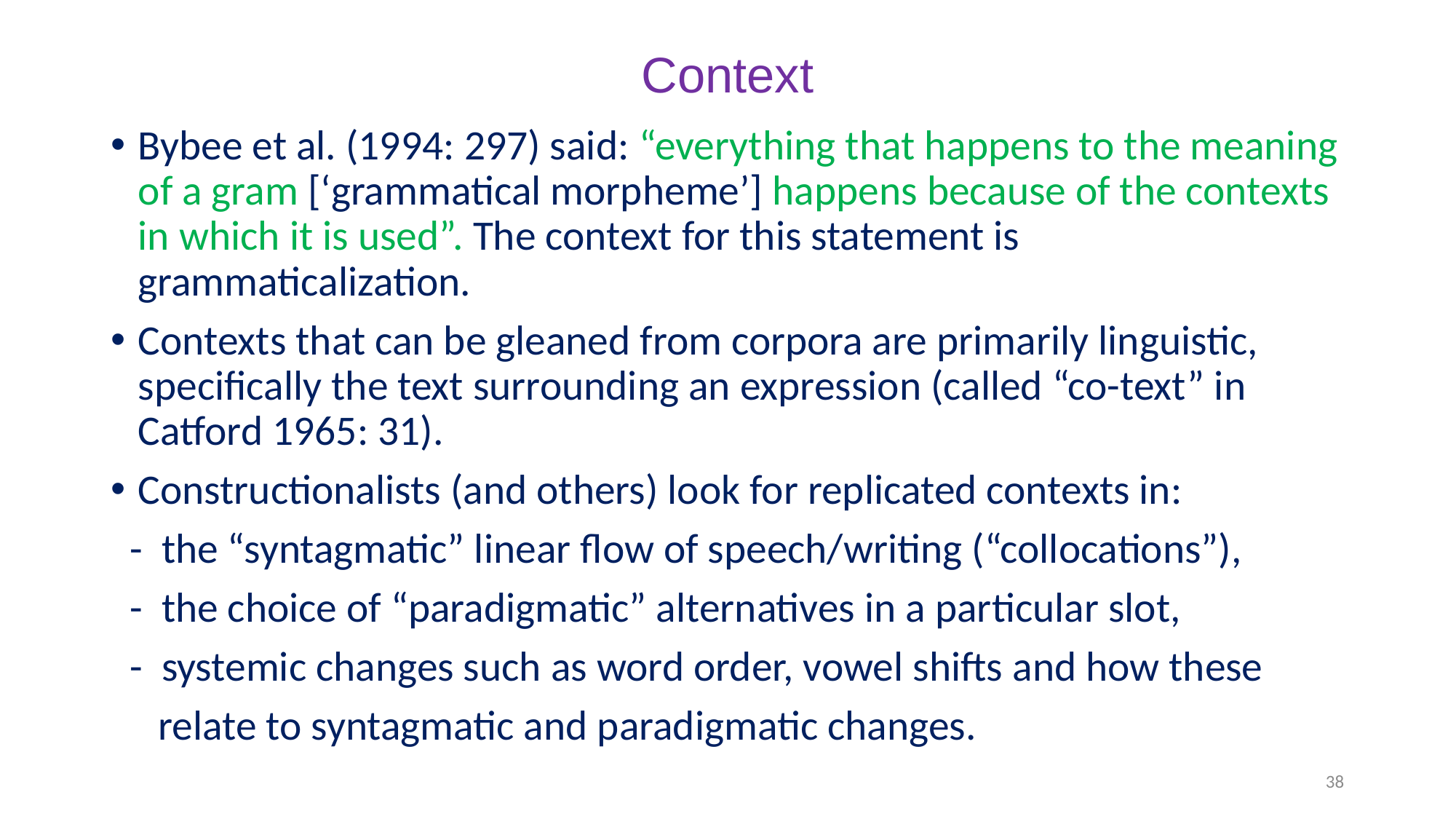

# Context
Bybee et al. (1994: 297) said: “everything that happens to the meaning of a gram [‘grammatical morpheme’] happens because of the contexts in which it is used”. The context for this statement is grammaticalization.
Contexts that can be gleaned from corpora are primarily linguistic, specifically the text surrounding an expression (called “co-text” in Catford 1965: 31).
Constructionalists (and others) look for replicated contexts in:
  -  the “syntagmatic” linear flow of speech/writing (“collocations”),
  -  the choice of “paradigmatic” alternatives in a particular slot,
  -  systemic changes such as word order, vowel shifts and how these
     relate to syntagmatic and paradigmatic changes.

38